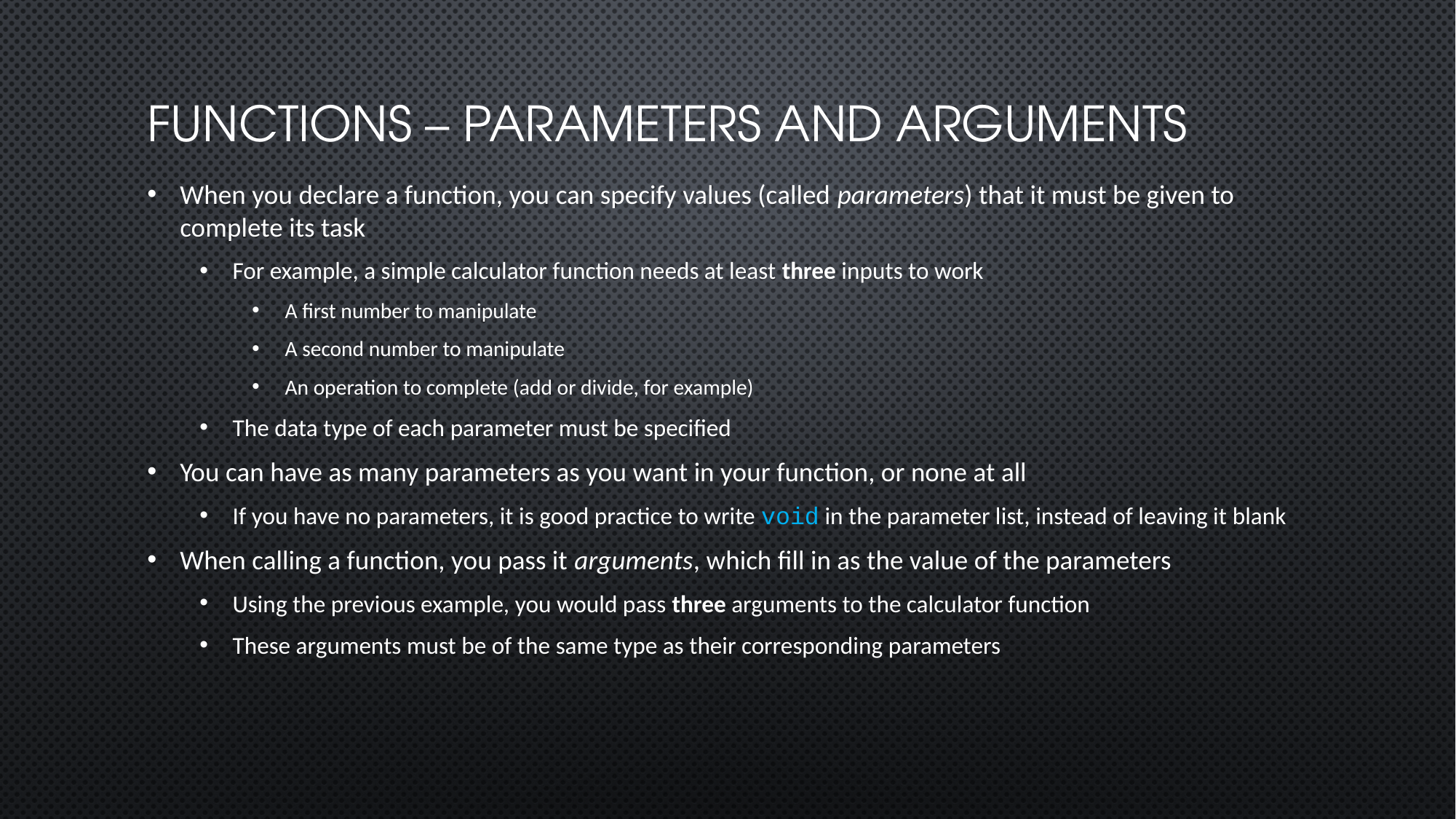

# Functions – parameters and Arguments
When you declare a function, you can specify values (called parameters) that it must be given to complete its task
For example, a simple calculator function needs at least three inputs to work
A first number to manipulate
A second number to manipulate
An operation to complete (add or divide, for example)
The data type of each parameter must be specified
You can have as many parameters as you want in your function, or none at all
If you have no parameters, it is good practice to write void in the parameter list, instead of leaving it blank
When calling a function, you pass it arguments, which fill in as the value of the parameters
Using the previous example, you would pass three arguments to the calculator function
These arguments must be of the same type as their corresponding parameters